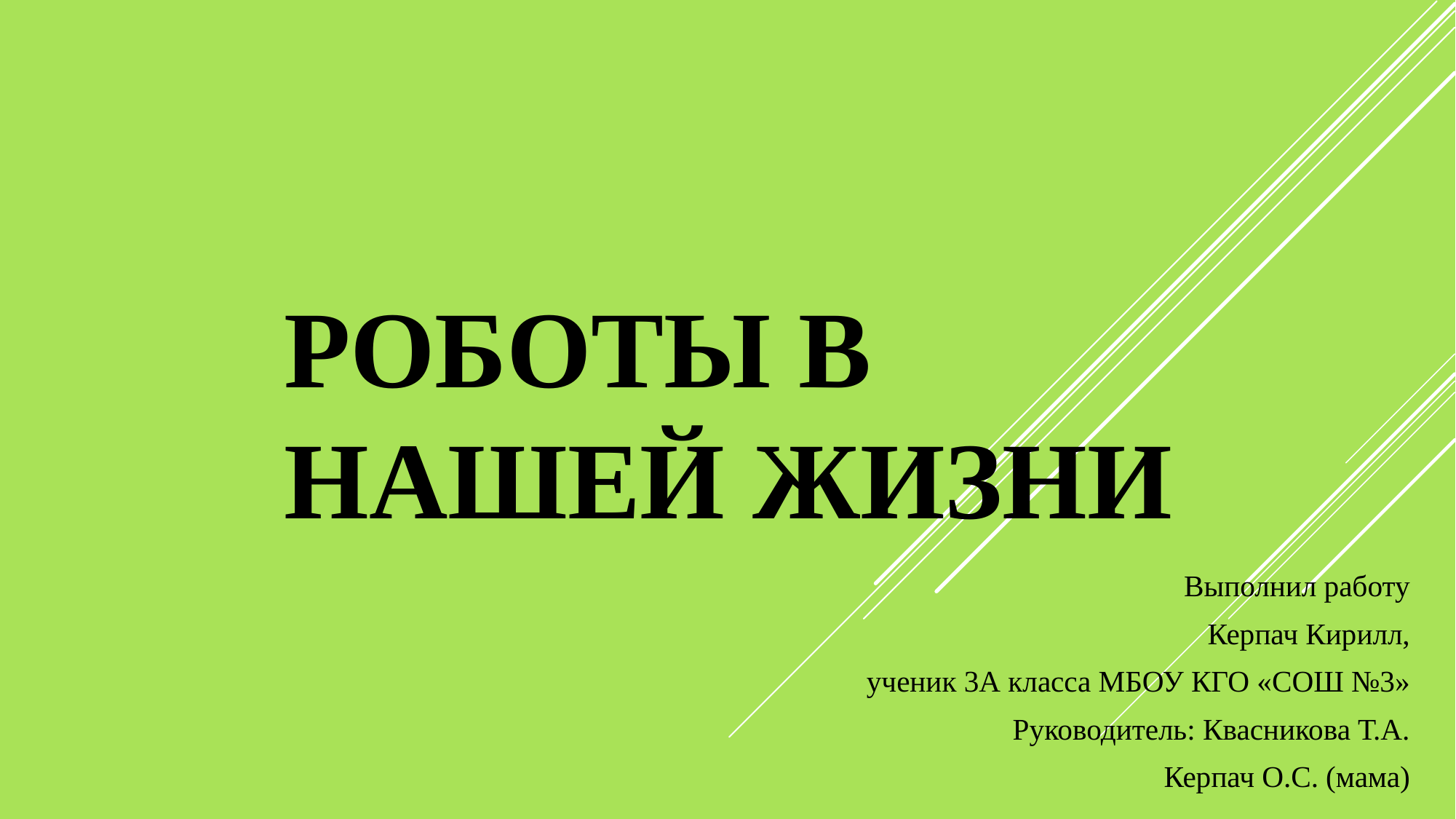

# Роботы в нашей жизни
Выполнил работу
 Керпач Кирилл,
 ученик 3А класса МБОУ КГО «СОШ №3»
Руководитель: Квасникова Т.А.
Керпач О.С. (мама)